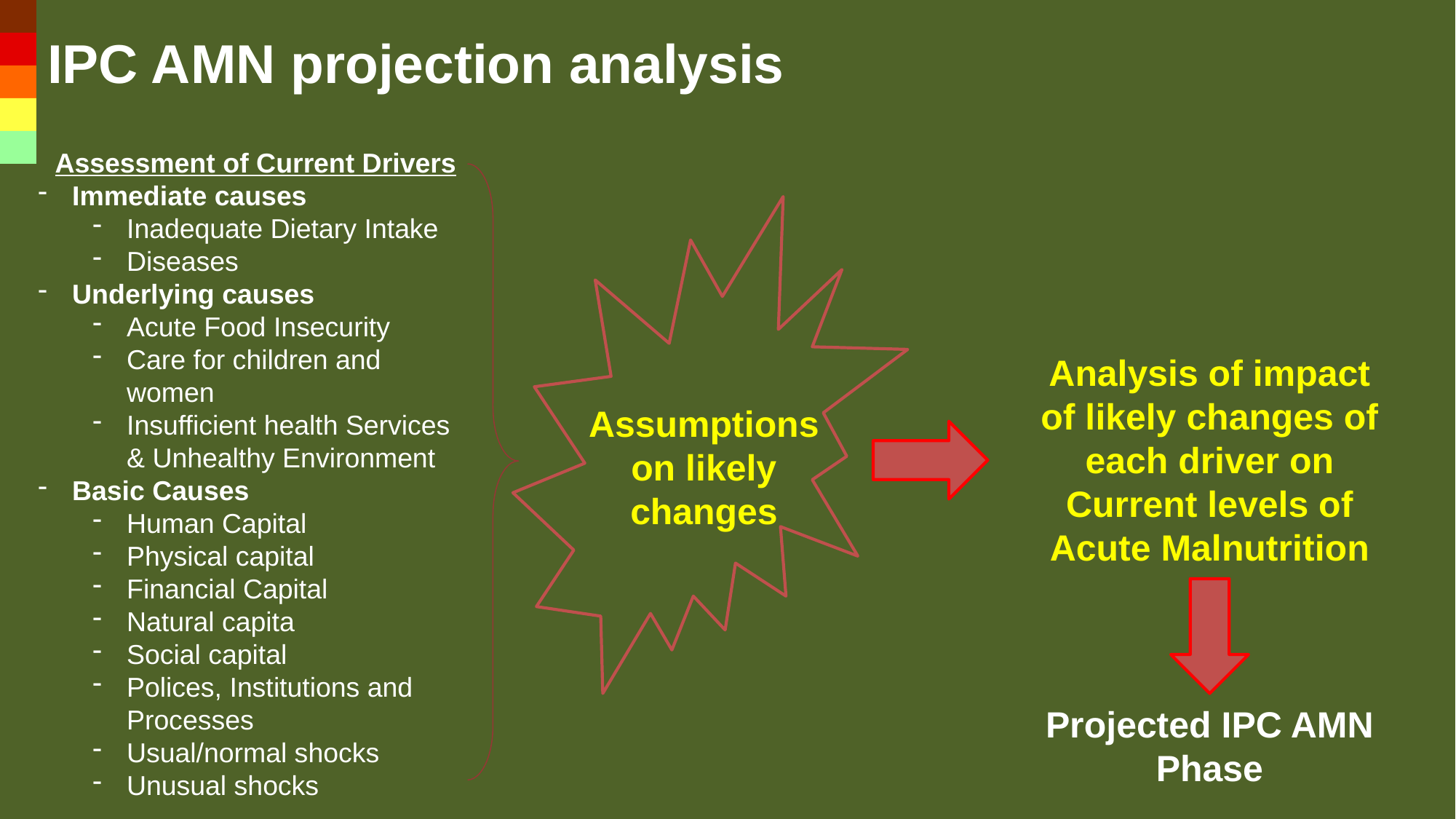

# IPC AMN projection analysis
Assessment of Current Drivers
Immediate causes
Inadequate Dietary Intake
Diseases
Underlying causes
Acute Food Insecurity
Care for children and women
Insufficient health Services & Unhealthy Environment
Basic Causes
Human Capital
Physical capital
Financial Capital
Natural capita
Social capital
Polices, Institutions and Processes
Usual/normal shocks
Unusual shocks

Analysis of impact of likely changes of each driver on Current levels of Acute Malnutrition
Assumptions on likely changes

Projected IPC AMN Phase